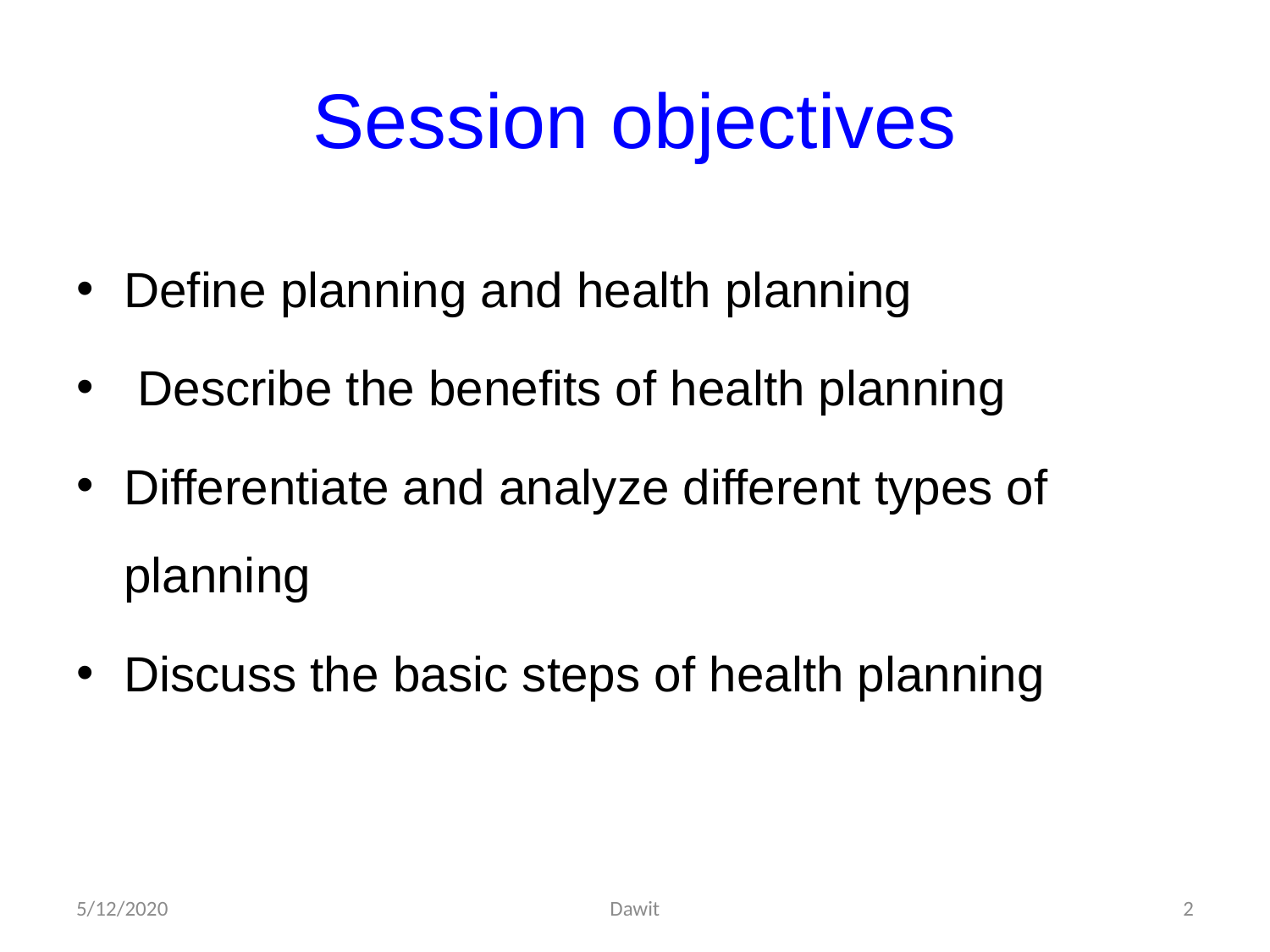

# Session objectives
Define planning and health planning
 Describe the benefits of health planning
Differentiate and analyze different types of  planning
Discuss the basic steps of health planning

5/12/2020
Dawit
2